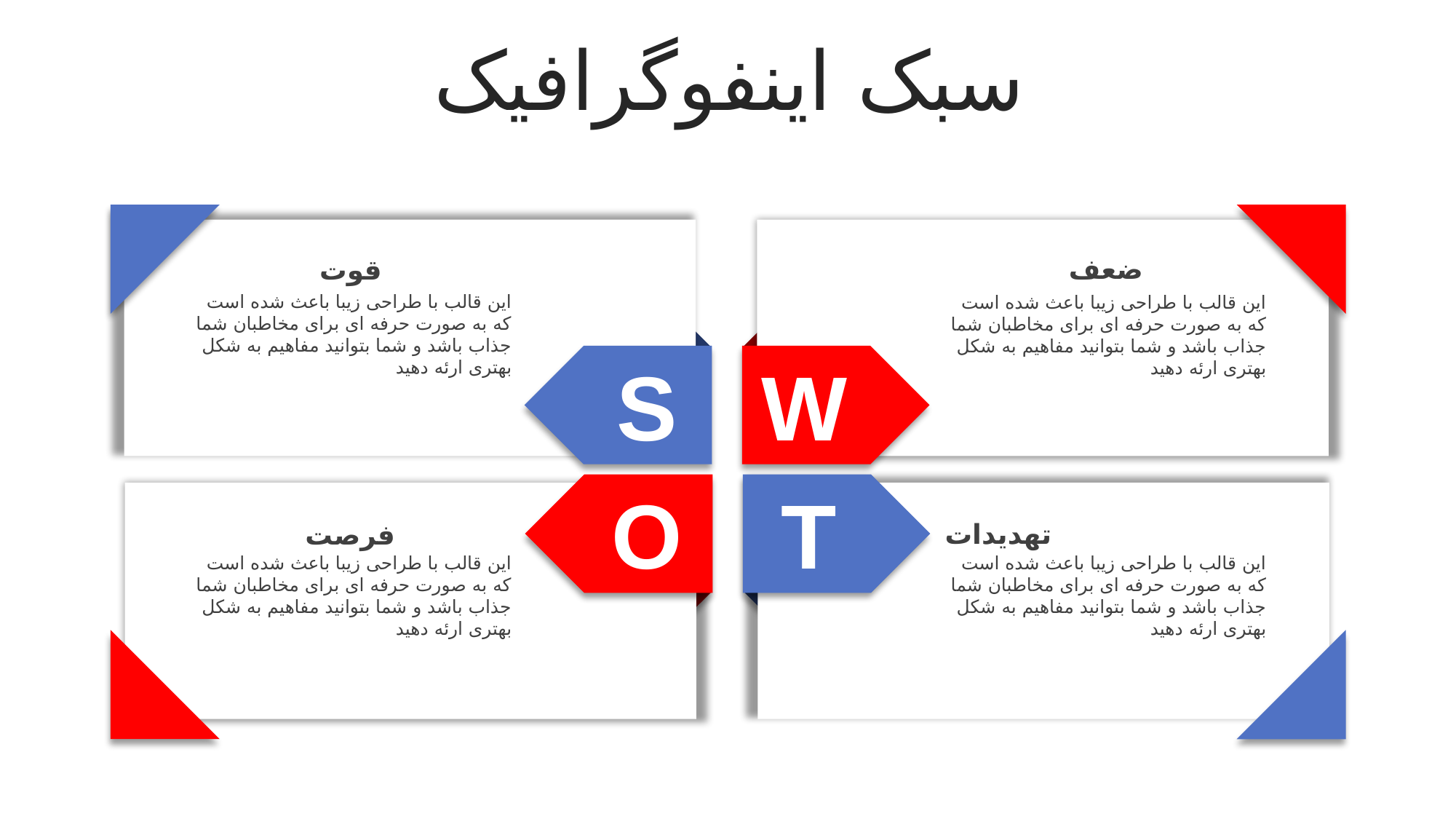

سبک اینفوگرافیک

ضعف
این قالب با طراحی زیبا باعث شده است که به صورت حرفه ای برای مخاطبان شما جذاب باشد و شما بتوانید مفاهیم به شکل بهتری ارئه دهید
قوت
این قالب با طراحی زیبا باعث شده است که به صورت حرفه ای برای مخاطبان شما جذاب باشد و شما بتوانید مفاهیم به شکل بهتری ارئه دهید

S
W

O
T

تهدیدات

این قالب با طراحی زیبا باعث شده است که به صورت حرفه ای برای مخاطبان شما جذاب باشد و شما بتوانید مفاهیم به شکل بهتری ارئه دهید
فرصت
این قالب با طراحی زیبا باعث شده است که به صورت حرفه ای برای مخاطبان شما جذاب باشد و شما بتوانید مفاهیم به شکل بهتری ارئه دهید